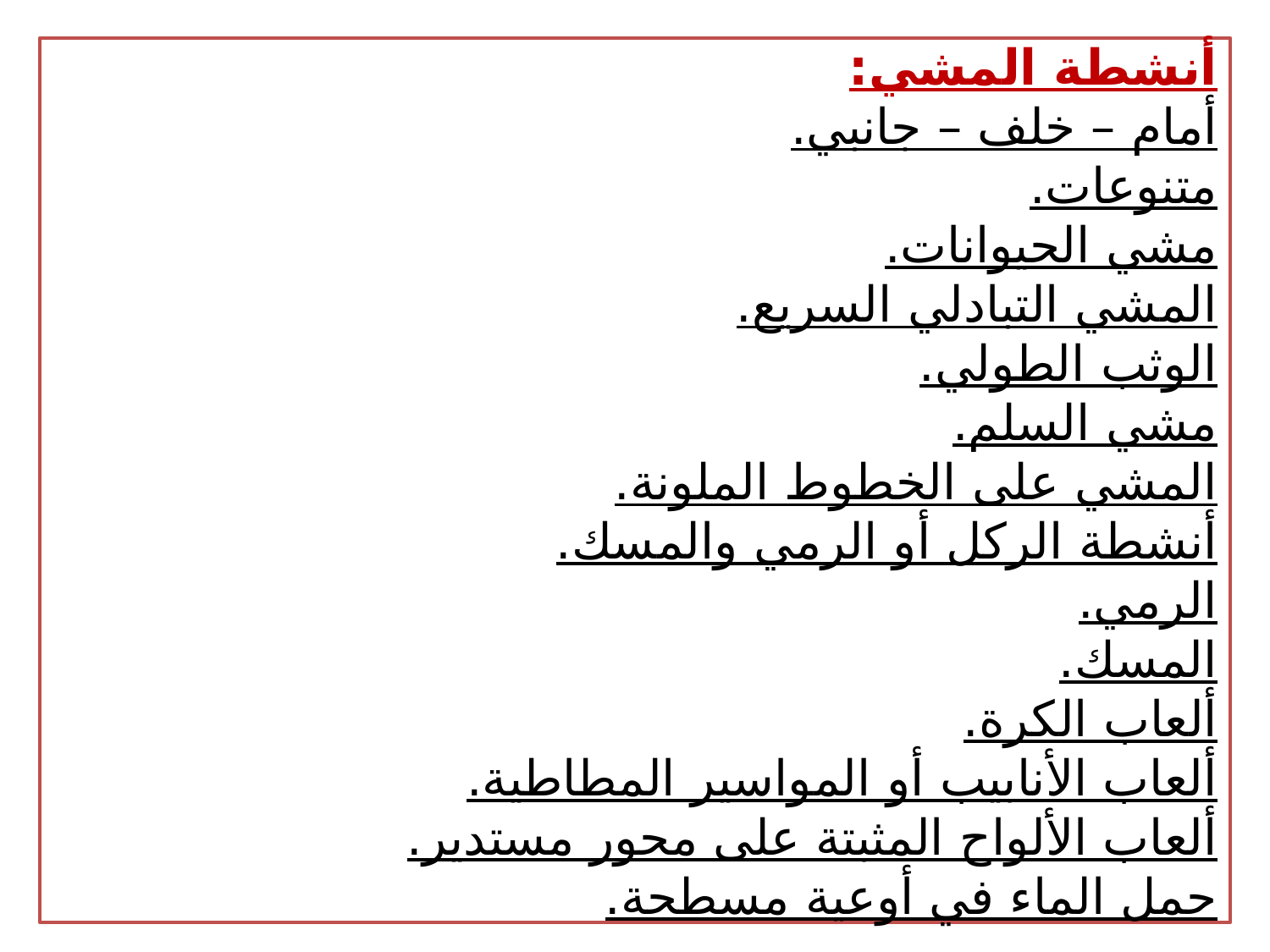

# أنشطة المشي: أمام – خلف – جانبي. متنوعات. مشي الحيوانات. المشي التبادلي السريع. الوثب الطولي. مشي السلم. المشي على الخطوط الملونة. أنشطة الركل أو الرمي والمسك. الرمي. المسك. ألعاب الكرة. ألعاب الأنابيب أو المواسير المطاطية. ألعاب الألواح المثبتة على محور مستدير. حمل الماء في أوعية مسطحة.